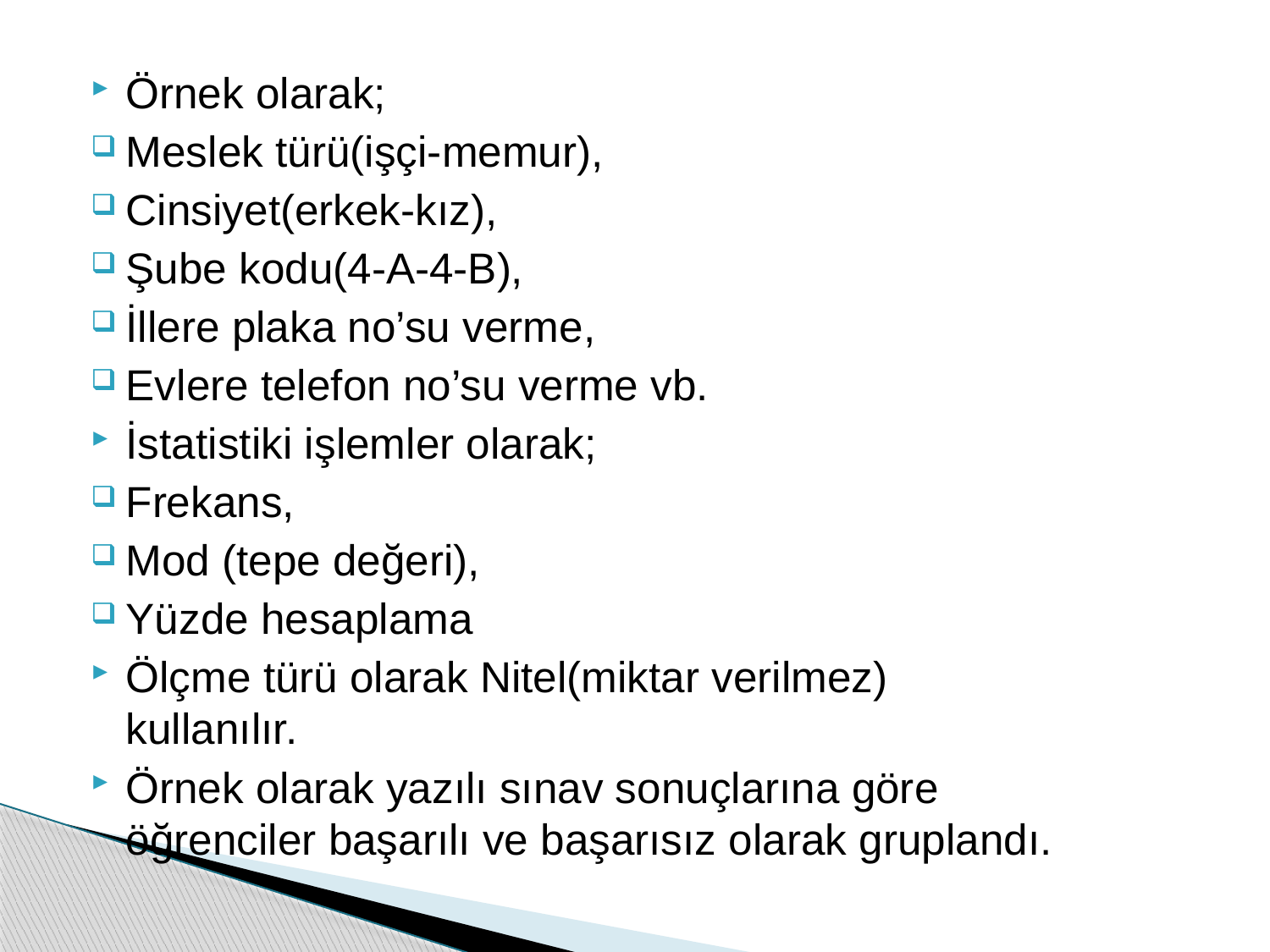

Örnek olarak;
Meslek türü(işçi-memur),
Cinsiyet(erkek-kız),
Şube kodu(4-A-4-B),
İllere plaka no’su verme,
Evlere telefon no’su verme vb.
İstatistiki işlemler olarak;
Frekans,
Mod (tepe değeri),
Yüzde hesaplama
Ölçme türü olarak Nitel(miktar verilmez) kullanılır.
Örnek olarak yazılı sınav sonuçlarına göre öğrenciler başarılı ve başarısız olarak gruplandı.